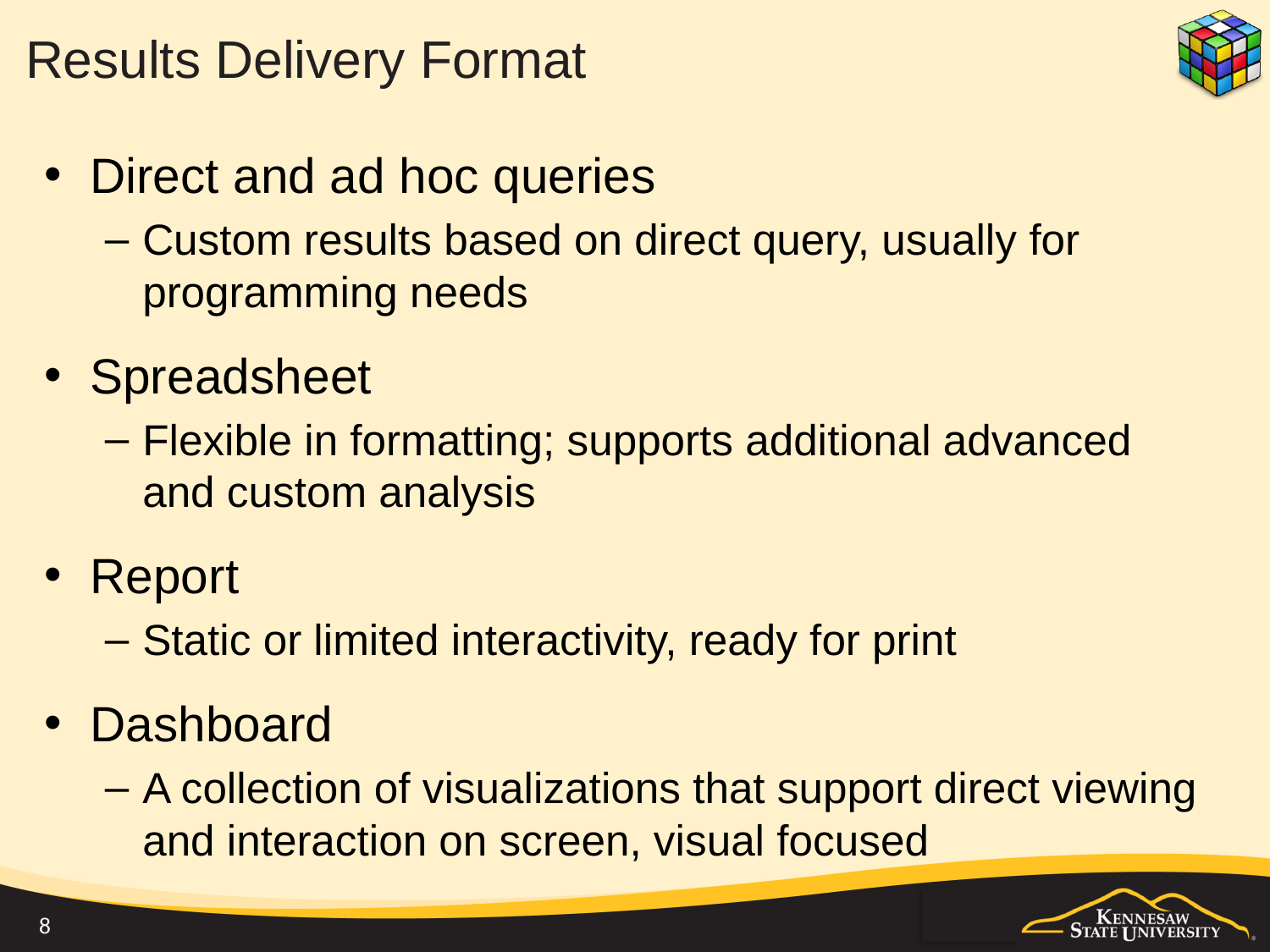

# Results Delivery Format
Direct and ad hoc queries
Custom results based on direct query, usually for programming needs
Spreadsheet
Flexible in formatting; supports additional advanced and custom analysis
Report
Static or limited interactivity, ready for print
Dashboard
A collection of visualizations that support direct viewing and interaction on screen, visual focused
8